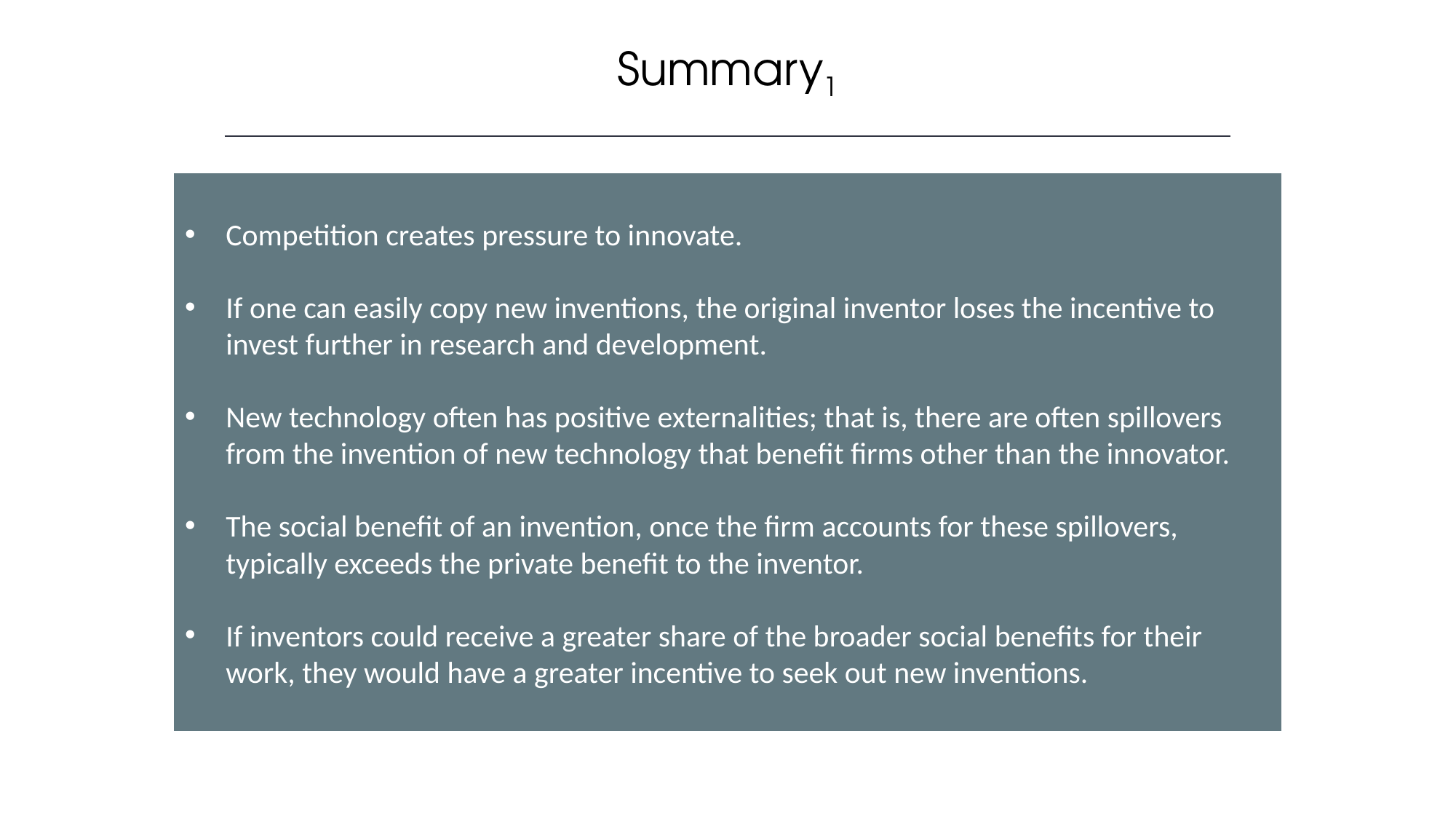

Summary1

Competition creates pressure to innovate.

If one can easily copy new inventions, the original inventor loses the incentive to invest further in research and development.

New technology often has positive externalities; that is, there are often spillovers from the invention of new technology that benefit firms other than the innovator.

The social benefit of an invention, once the firm accounts for these spillovers, typically exceeds the private benefit to the inventor.

If inventors could receive a greater share of the broader social benefits for their work, they would have a greater incentive to seek out new inventions.